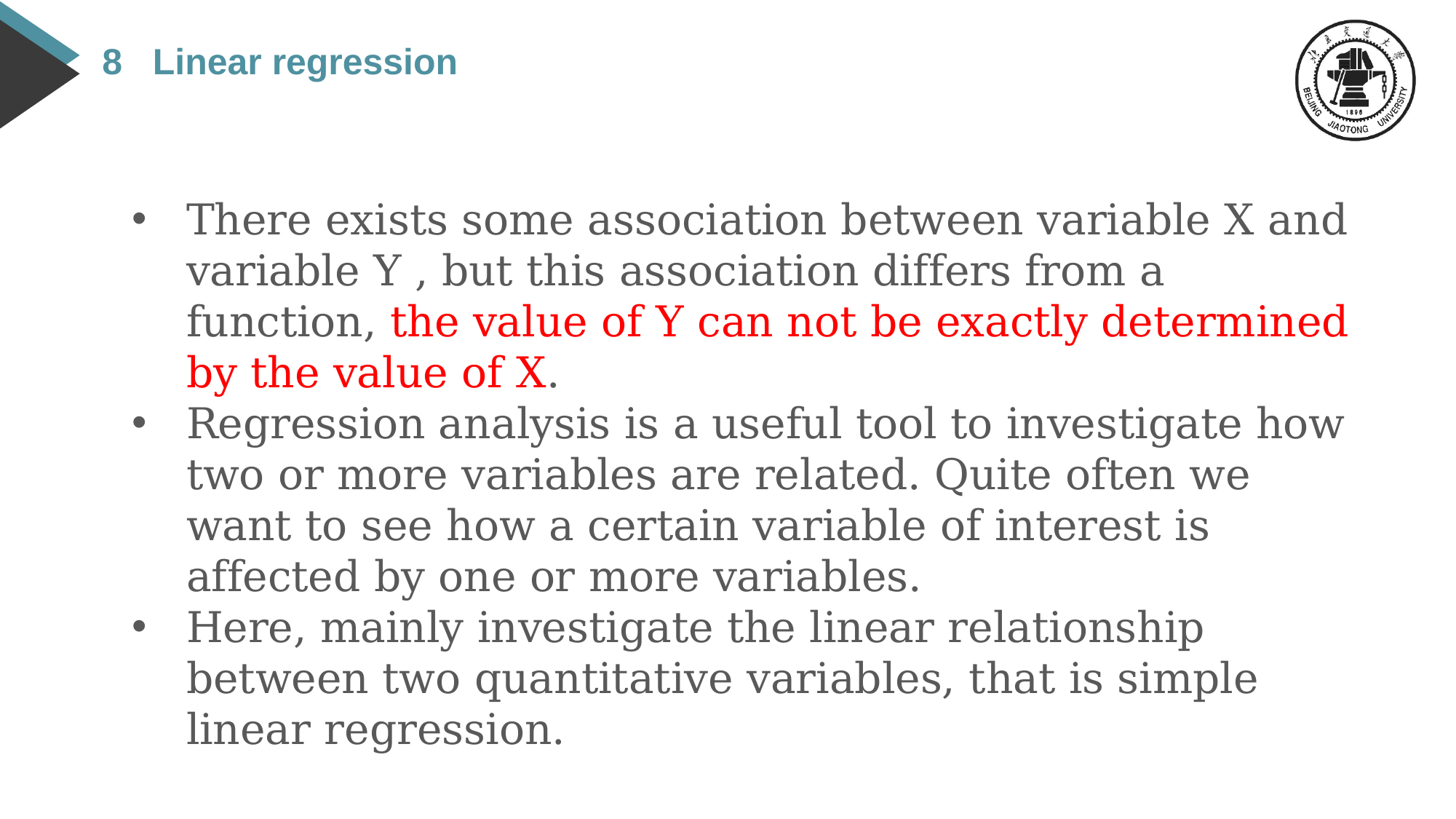

# 8   Linear regression
There exists some association between variable X and variable Y , but this association differs from a function, the value of Y can not be exactly determined by the value of X.
Regression analysis is a useful tool to investigate how two or more variables are related. Quite often we want to see how a certain variable of interest is affected by one or more variables.
Here, mainly investigate the linear relationship between two quantitative variables, that is simple linear regression.